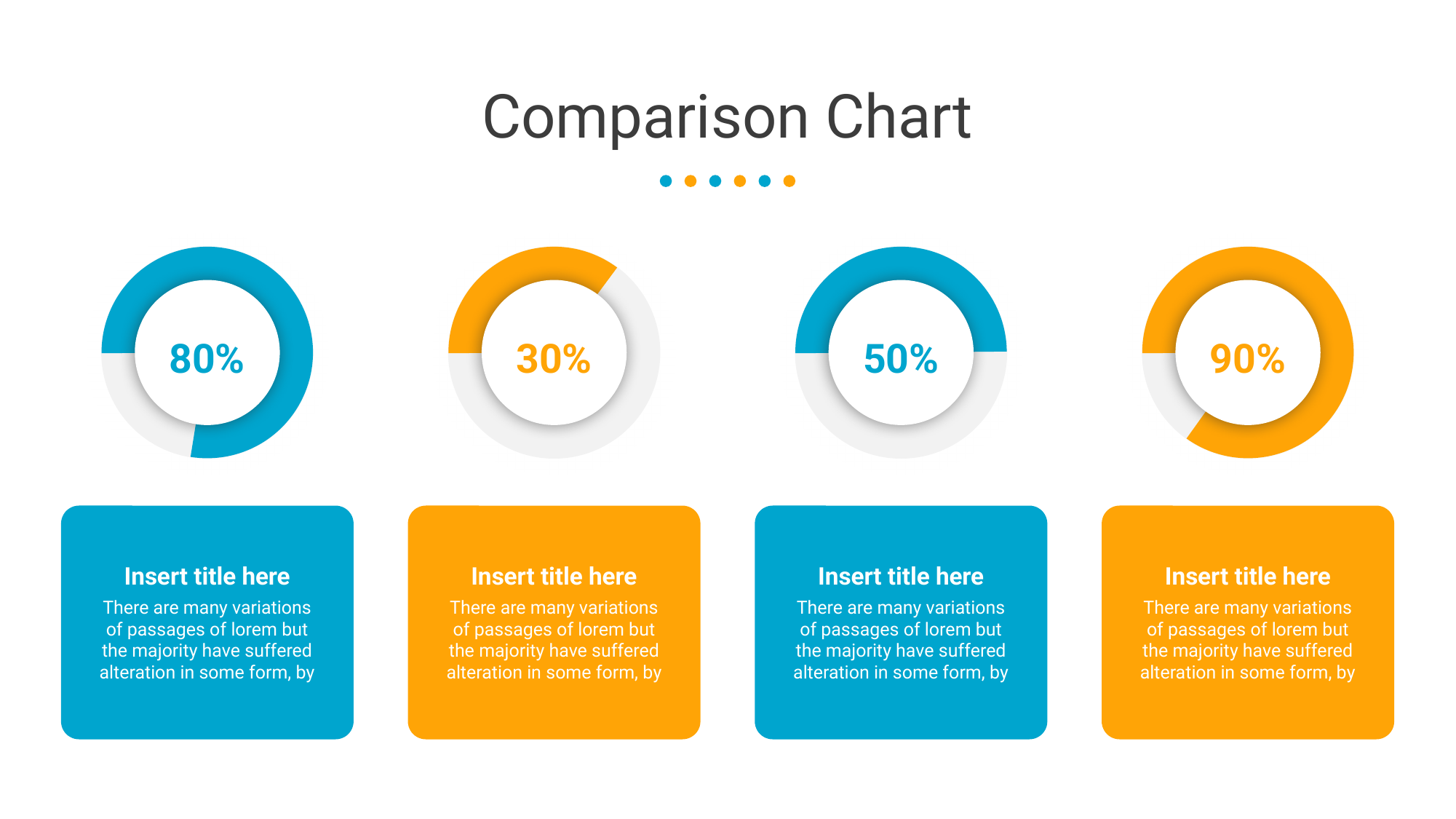

# Comparison Chart

80%

30%

50%

90%

Insert title here
Insert title here
Insert title here
Insert title here
There are many variations of passages of lorem but the majority have suffered alteration in some form, by
There are many variations of passages of lorem but the majority have suffered alteration in some form, by
There are many variations of passages of lorem but the majority have suffered alteration in some form, by
There are many variations of passages of lorem but the majority have suffered alteration in some form, by